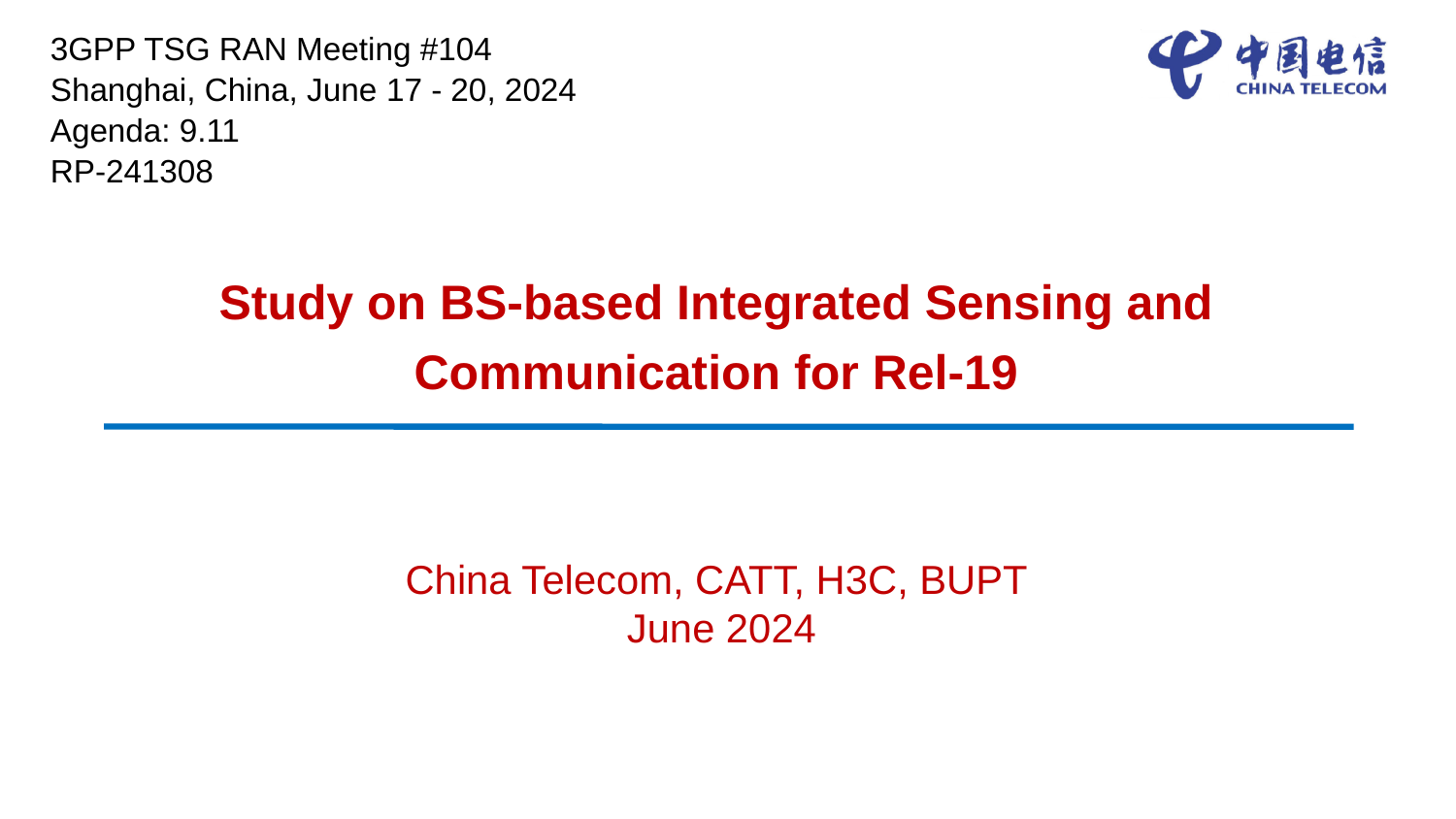

3GPP TSG RAN Meeting #104
Shanghai, China, June 17 - 20, 2024
Agenda: 9.11
RP-241308
# Study on BS-based Integrated Sensing and Communication for Rel-19
China Telecom, CATT, H3C, BUPT
June 2024